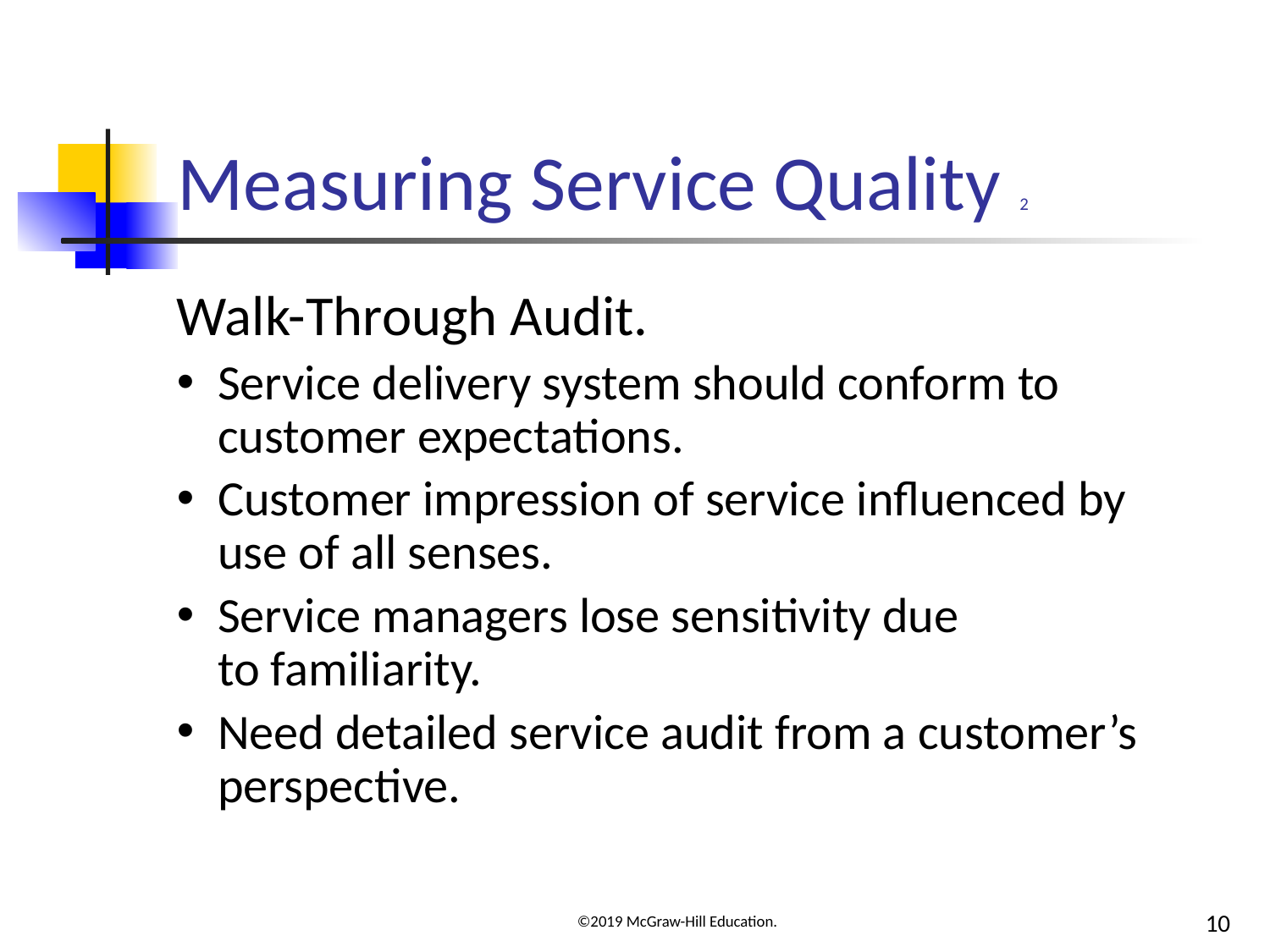

# Measuring Service Quality 2
Walk-Through Audit.
Service delivery system should conform to customer expectations.
Customer impression of service influenced by use of all senses.
Service managers lose sensitivity due
to familiarity.
Need detailed service audit from a customer’s perspective.